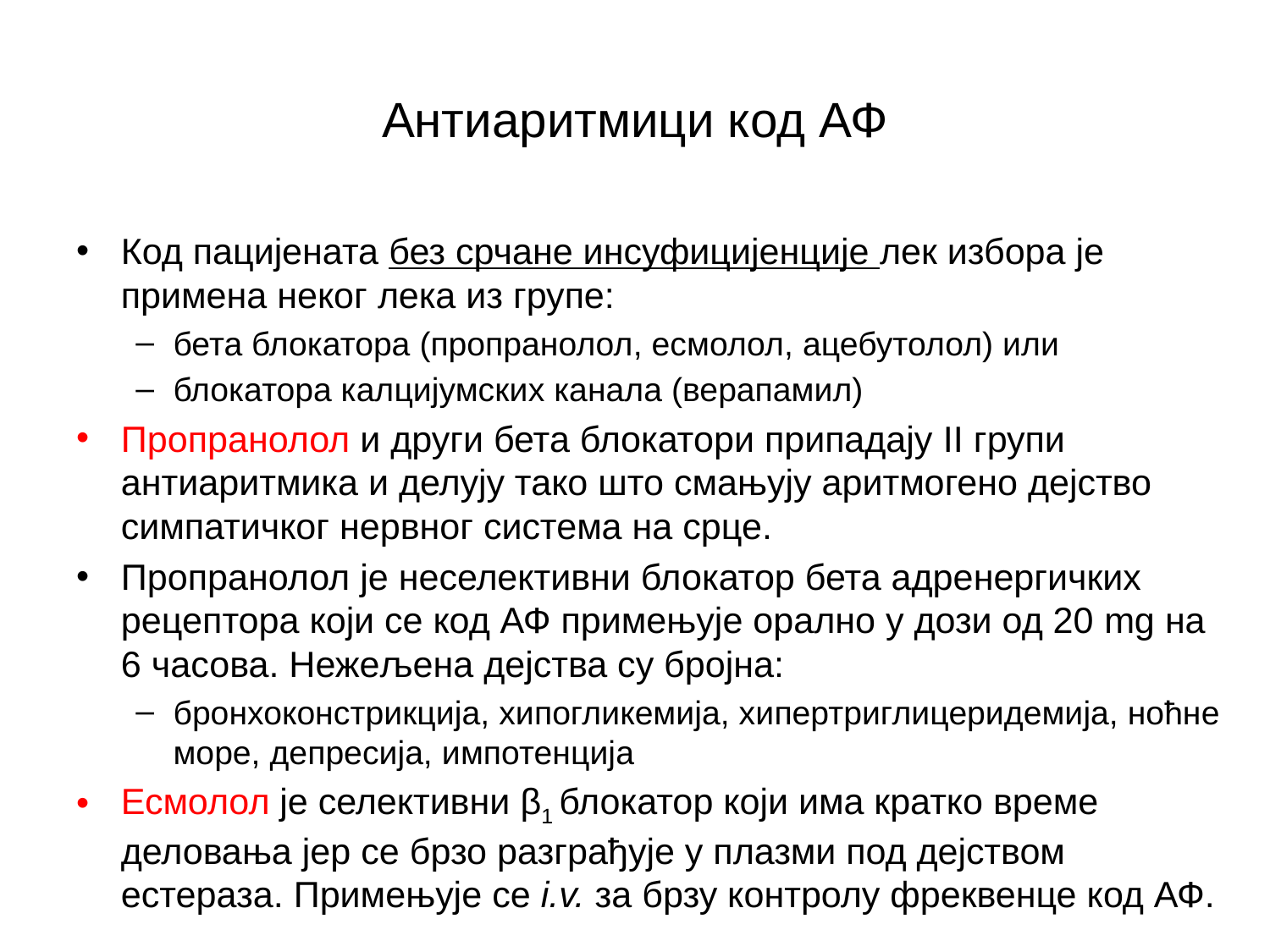

# Антиаритмици код АФ
Код пацијената без срчане инсуфицијенције лек избора је примена неког лека из групе:
бета блокатора (пропранолол, есмолол, ацебутолол) или
блокатора калцијумских канала (верапамил)
Пропранолол и други бета блокатори припадају II групи антиаритмика и делују тако што смањују аритмогено дејство симпатичког нервног система на срце.
Пропранолол је неселективни блокатор бета адренергичких рецептора који се код АФ примењује орално у дози од 20 mg на 6 часова. Нежељена дејства су бројна:
бронхоконстрикција, хипогликемија, хипертриглицеридемија, ноћне море, депресија, импотенција
Есмолол је селективни β1 блокатор који има кратко време деловања јер се брзо разграђује у плазми под дејством естераза. Примењује се i.v. за брзу контролу фреквенце код АФ.